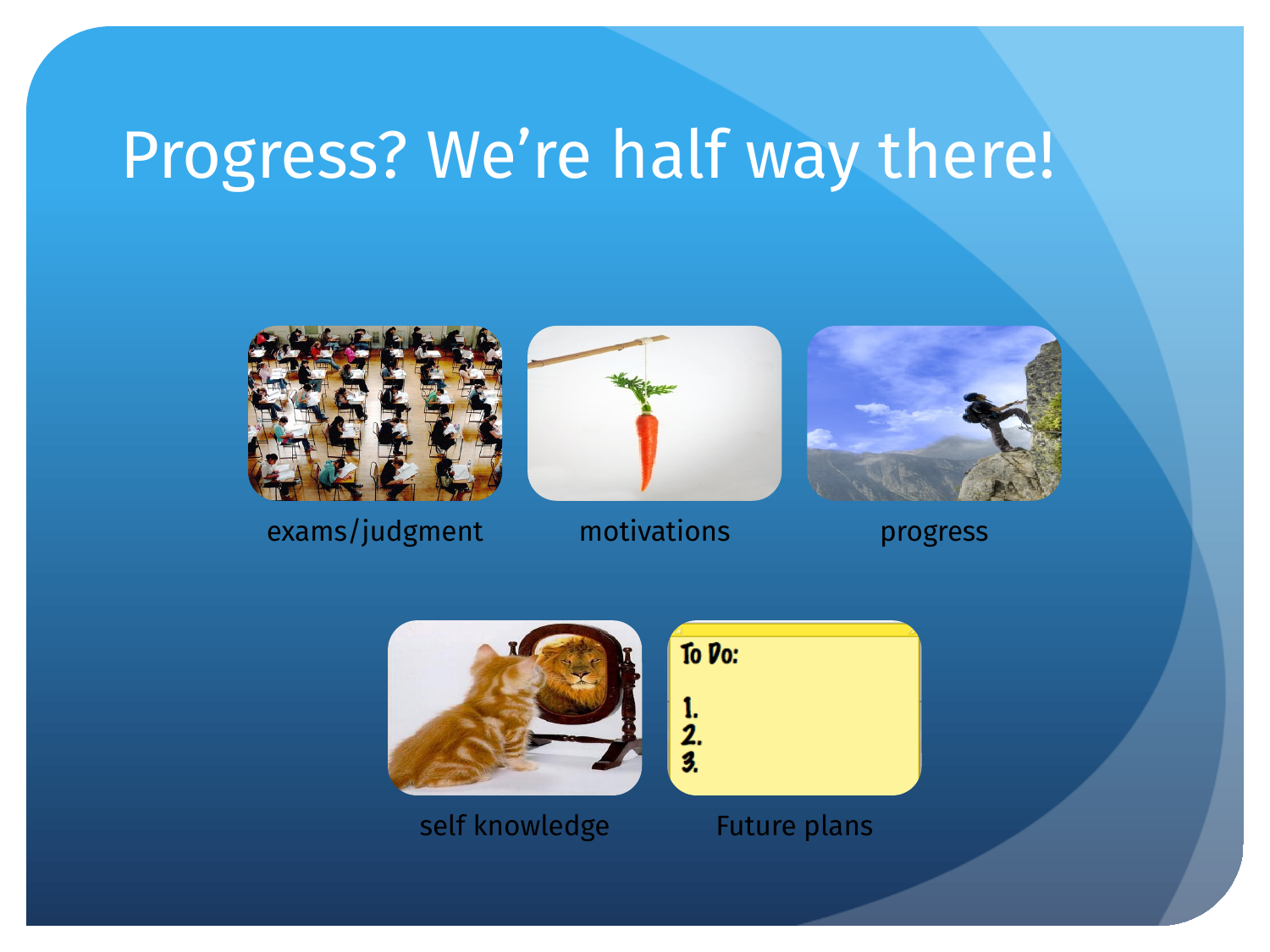

# Progress? We’re half way there!
exams/judgment
motivations
progress
self knowledge
Future plans